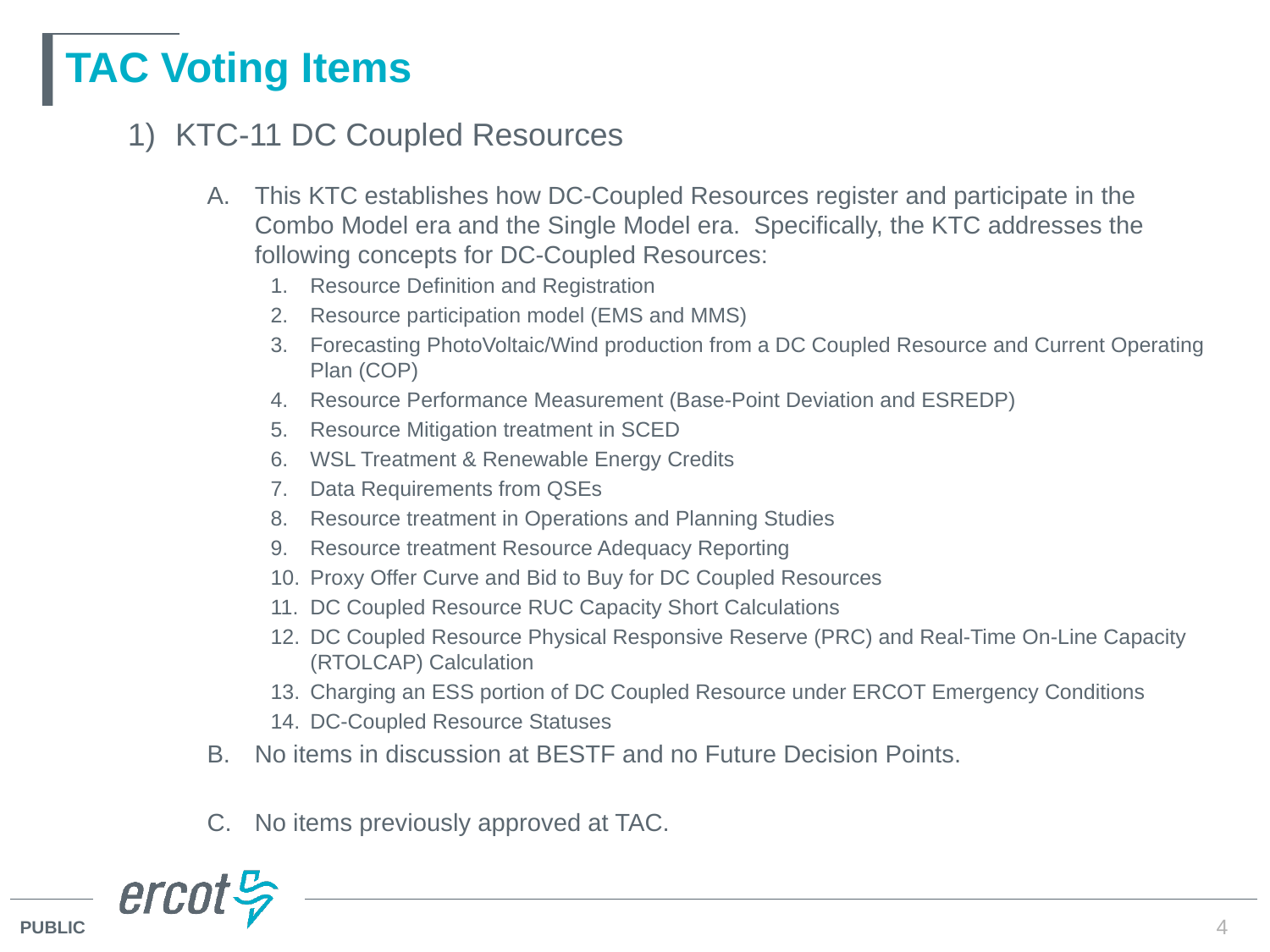

# TAC Voting Items
KTC-11 DC Coupled Resources

This KTC establishes how DC-Coupled Resources register and participate in the Combo Model era and the Single Model era.  Specifically, the KTC addresses the following concepts for DC-Coupled Resources:
Resource Definition and Registration
Resource participation model (EMS and MMS)
Forecasting PhotoVoltaic/Wind production from a DC Coupled Resource and Current Operating Plan (COP)
Resource Performance Measurement (Base-Point Deviation and ESREDP)
Resource Mitigation treatment in SCED
WSL Treatment & Renewable Energy Credits
Data Requirements from QSEs
Resource treatment in Operations and Planning Studies
Resource treatment Resource Adequacy Reporting
Proxy Offer Curve and Bid to Buy for DC Coupled Resources
DC Coupled Resource RUC Capacity Short Calculations
DC Coupled Resource Physical Responsive Reserve (PRC) and Real-Time On-Line Capacity (RTOLCAP) Calculation
Charging an ESS portion of DC Coupled Resource under ERCOT Emergency Conditions
DC-Coupled Resource Statuses
No items in discussion at BESTF and no Future Decision Points.

No items previously approved at TAC.

4